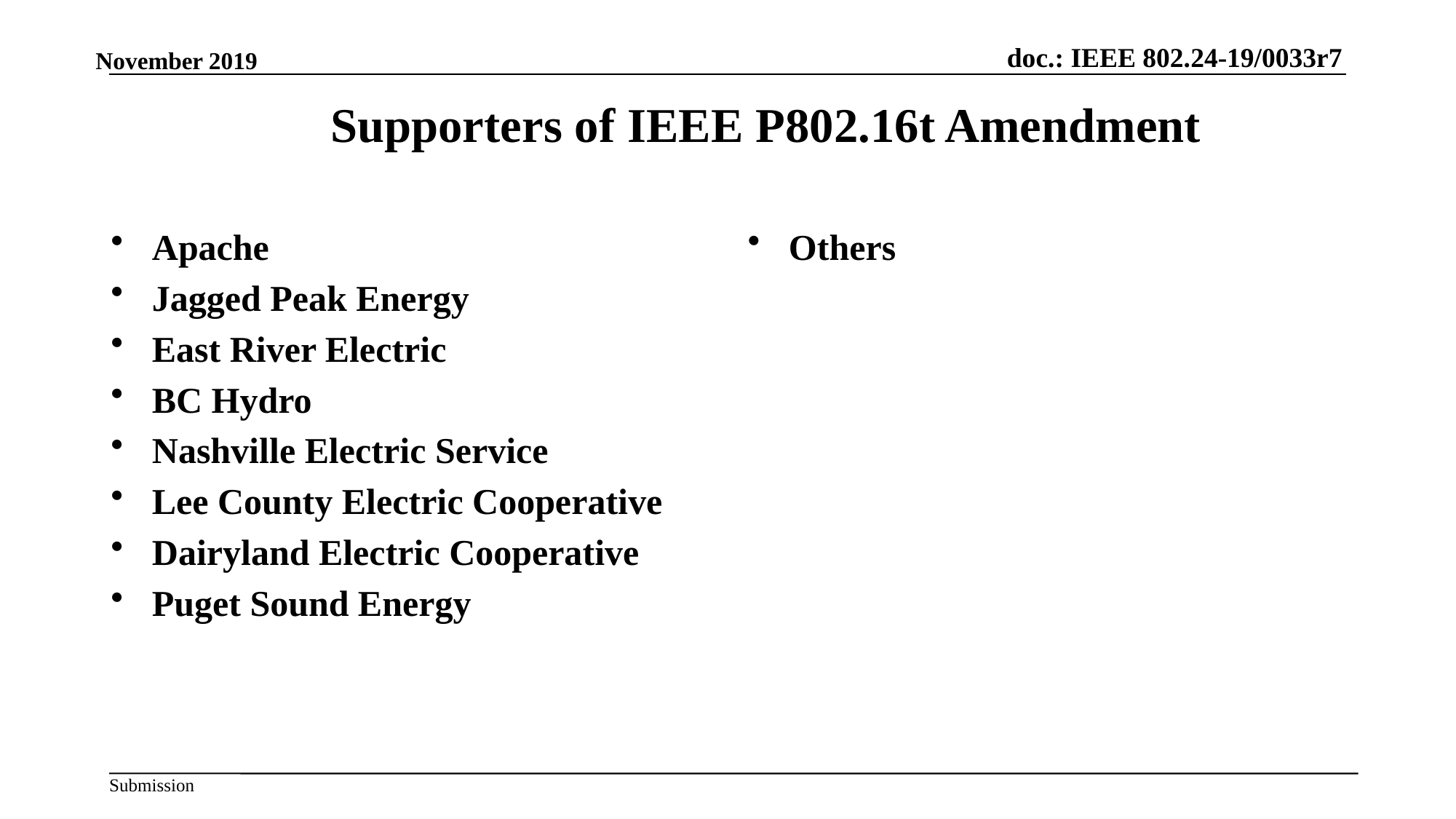

# Supporters of IEEE P802.16t Amendment
Apache
Jagged Peak Energy
East River Electric
BC Hydro
Nashville Electric Service
Lee County Electric Cooperative
Dairyland Electric Cooperative
Puget Sound Energy
Others